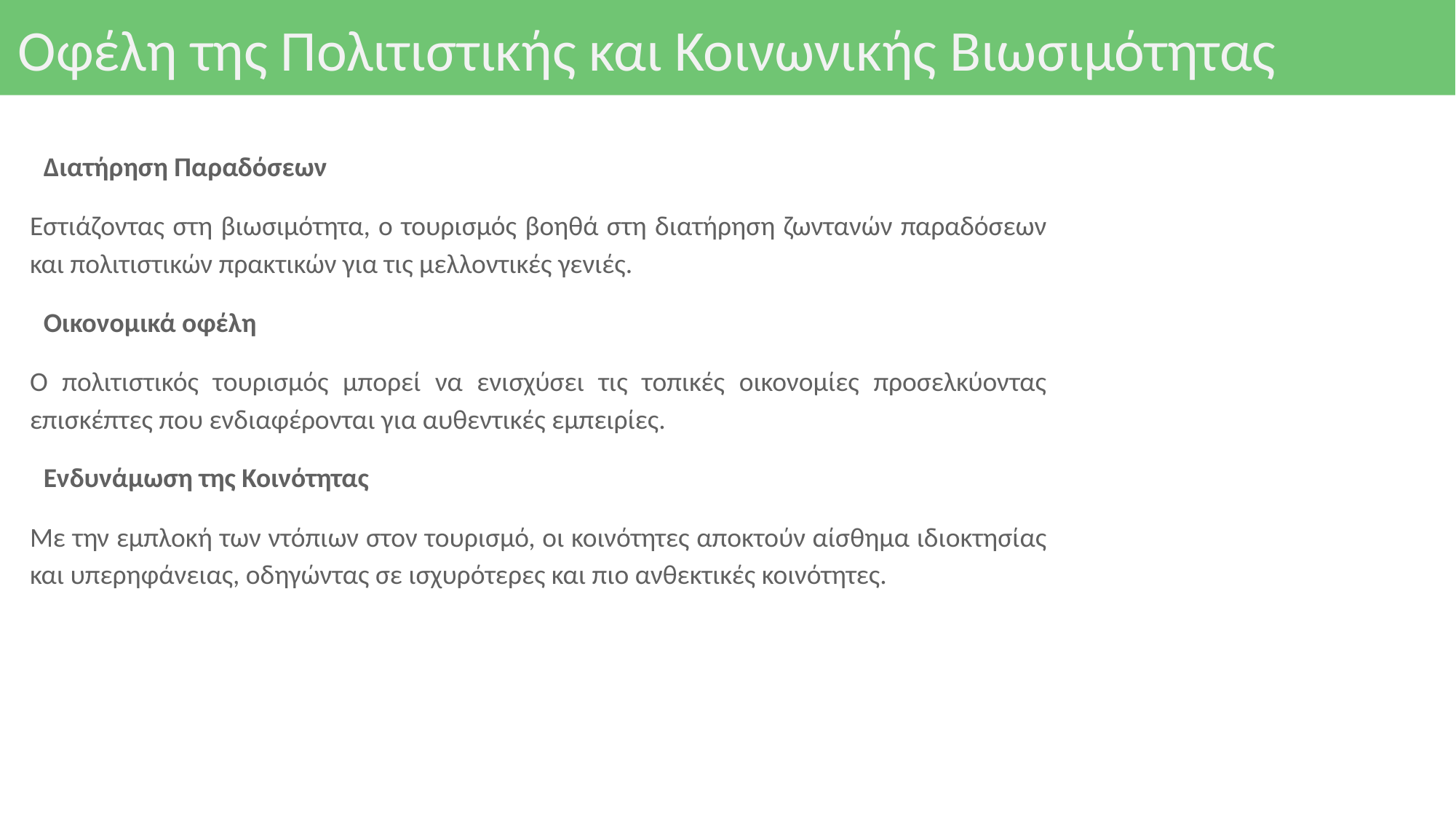

# Οφέλη της Πολιτιστικής και Κοινωνικής Βιωσιμότητας
Διατήρηση Παραδόσεων
Εστιάζοντας στη βιωσιμότητα, ο τουρισμός βοηθά στη διατήρηση ζωντανών παραδόσεων και πολιτιστικών πρακτικών για τις μελλοντικές γενιές.
Οικονομικά οφέλη
Ο πολιτιστικός τουρισμός μπορεί να ενισχύσει τις τοπικές οικονομίες προσελκύοντας επισκέπτες που ενδιαφέρονται για αυθεντικές εμπειρίες.
Ενδυνάμωση της Κοινότητας
Με την εμπλοκή των ντόπιων στον τουρισμό, οι κοινότητες αποκτούν αίσθημα ιδιοκτησίας και υπερηφάνειας, οδηγώντας σε ισχυρότερες και πιο ανθεκτικές κοινότητες.